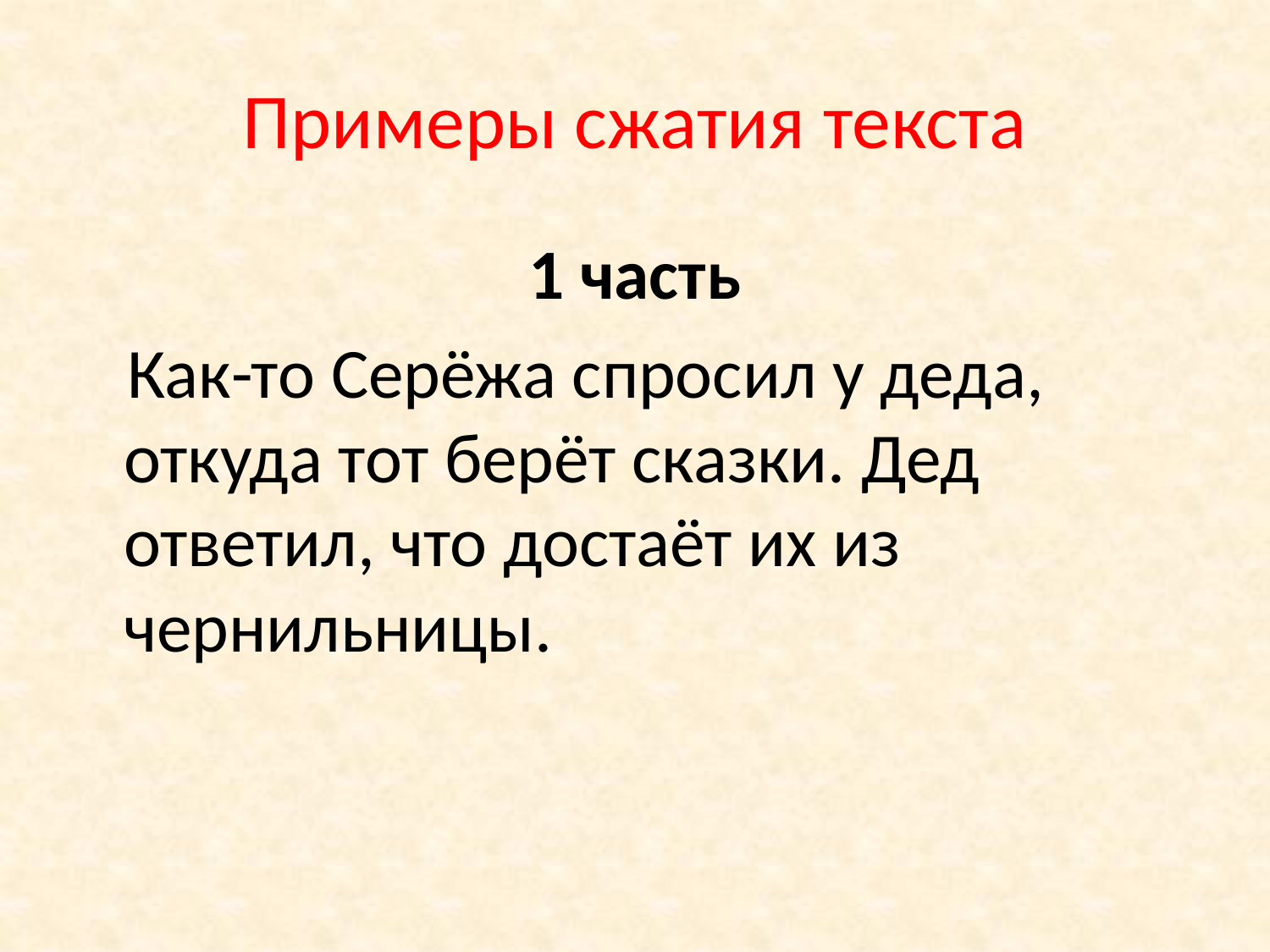

# Примеры сжатия текста
1 часть
    Как-то Серёжа спросил у деда, откуда тот берёт сказки. Дед ответил, что достаёт их из чернильницы.